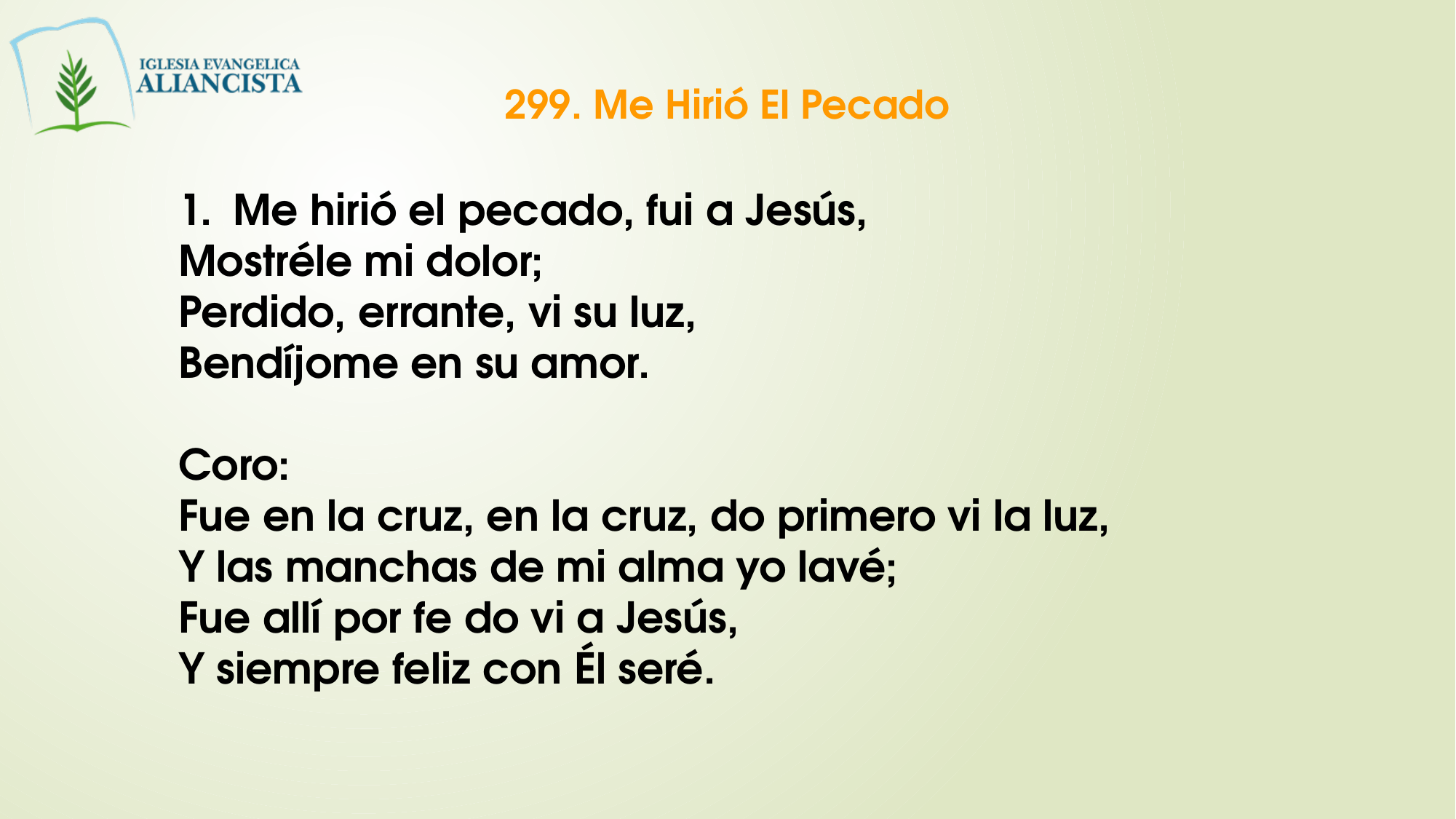

299. Me Hirió El Pecado
Me hirió el pecado, fui a Jesús,
Mostréle mi dolor;
Perdido, errante, vi su luz,
Bendíjome en su amor.

Coro:
Fue en la cruz, en la cruz, do primero vi la luz,
Y las manchas de mi alma yo lavé;
Fue allí por fe do vi a Jesús,
Y siempre feliz con Él seré.